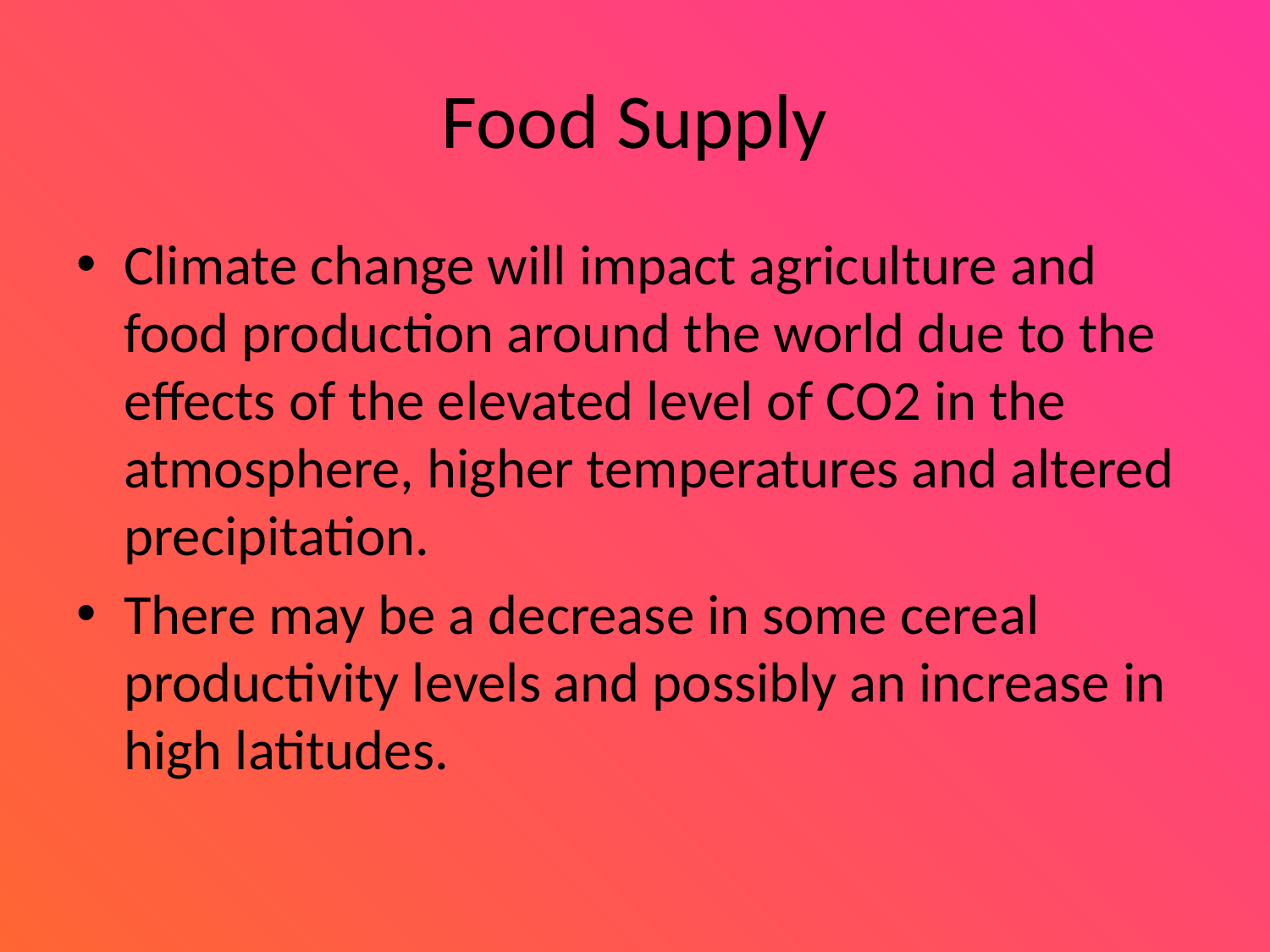

# Food Supply
Climate change will impact agriculture and food production around the world due to the effects of the elevated level of CO2 in the atmosphere, higher temperatures and altered precipitation.
There may be a decrease in some cereal productivity levels and possibly an increase in high latitudes.